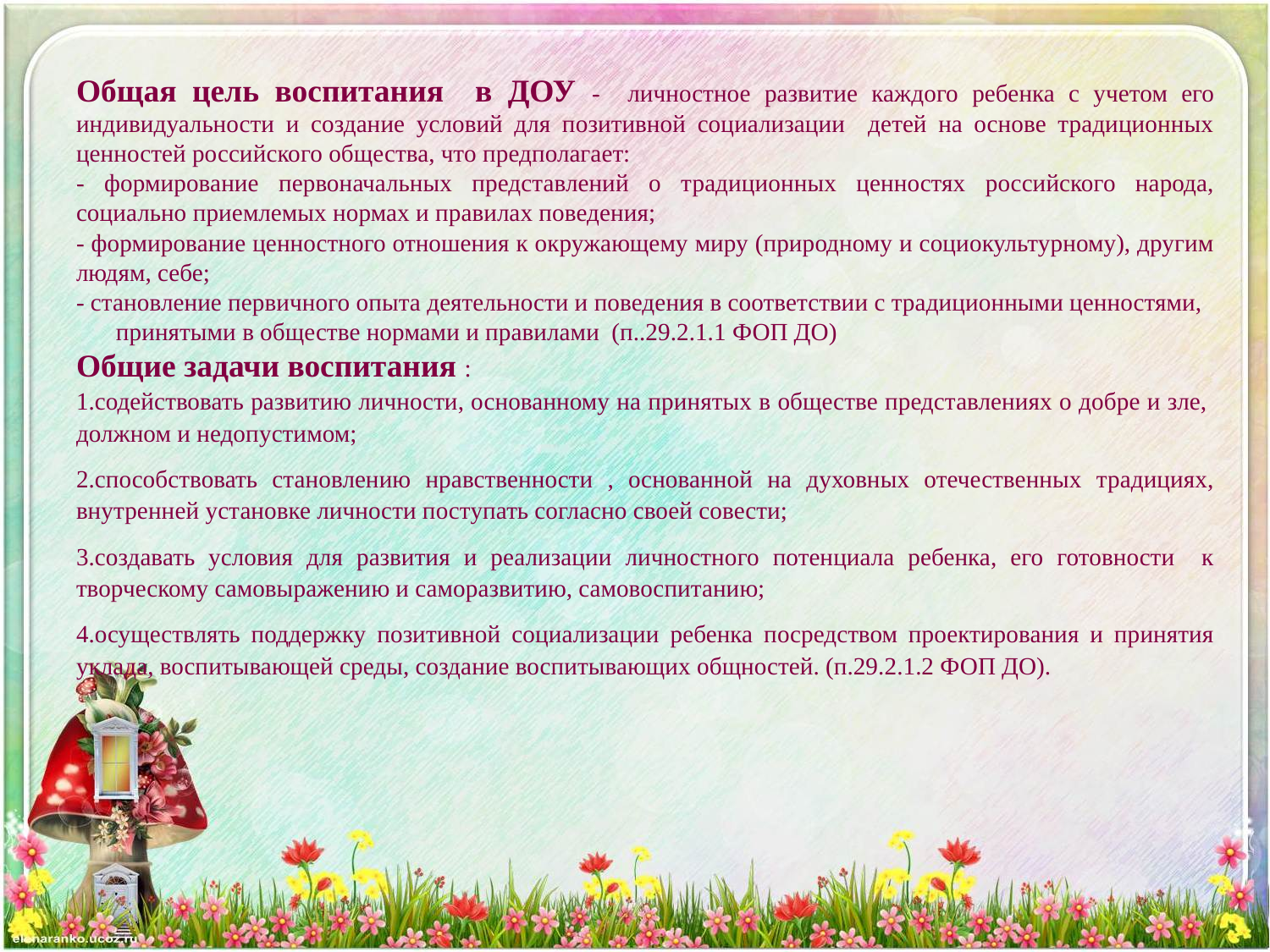

Общая цель воспитания  в ДОУ -  личностное развитие каждого ребенка с учетом его индивидуальности и создание условий для позитивной социализации  детей на основе традиционных ценностей российского общества, что предполагает:
- формирование первоначальных представлений о традиционных ценностях российского народа, социально приемлемых нормах и правилах поведения;
- формирование ценностного отношения к окружающему миру (природному и социокультурному), другим людям, себе;
- становление первичного опыта деятельности и поведения в соответствии с традиционными ценностями, принятыми в обществе нормами и правилами  (п..29.2.1.1 ФОП ДО)
Общие задачи воспитания :
содействовать развитию личности, основанному на принятых в обществе представлениях о добре и зле,  должном и недопустимом;
способствовать становлению нравственности , основанной на духовных отечественных традициях, внутренней установке личности поступать согласно своей совести;
создавать условия для развития и реализации личностного потенциала ребенка, его готовности  к творческому самовыражению и саморазвитию, самовоспитанию;
осуществлять поддержку позитивной социализации ребенка посредством проектирования и принятия уклада, воспитывающей среды, создание воспитывающих общностей. (п.29.2.1.2 ФОП ДО).

#